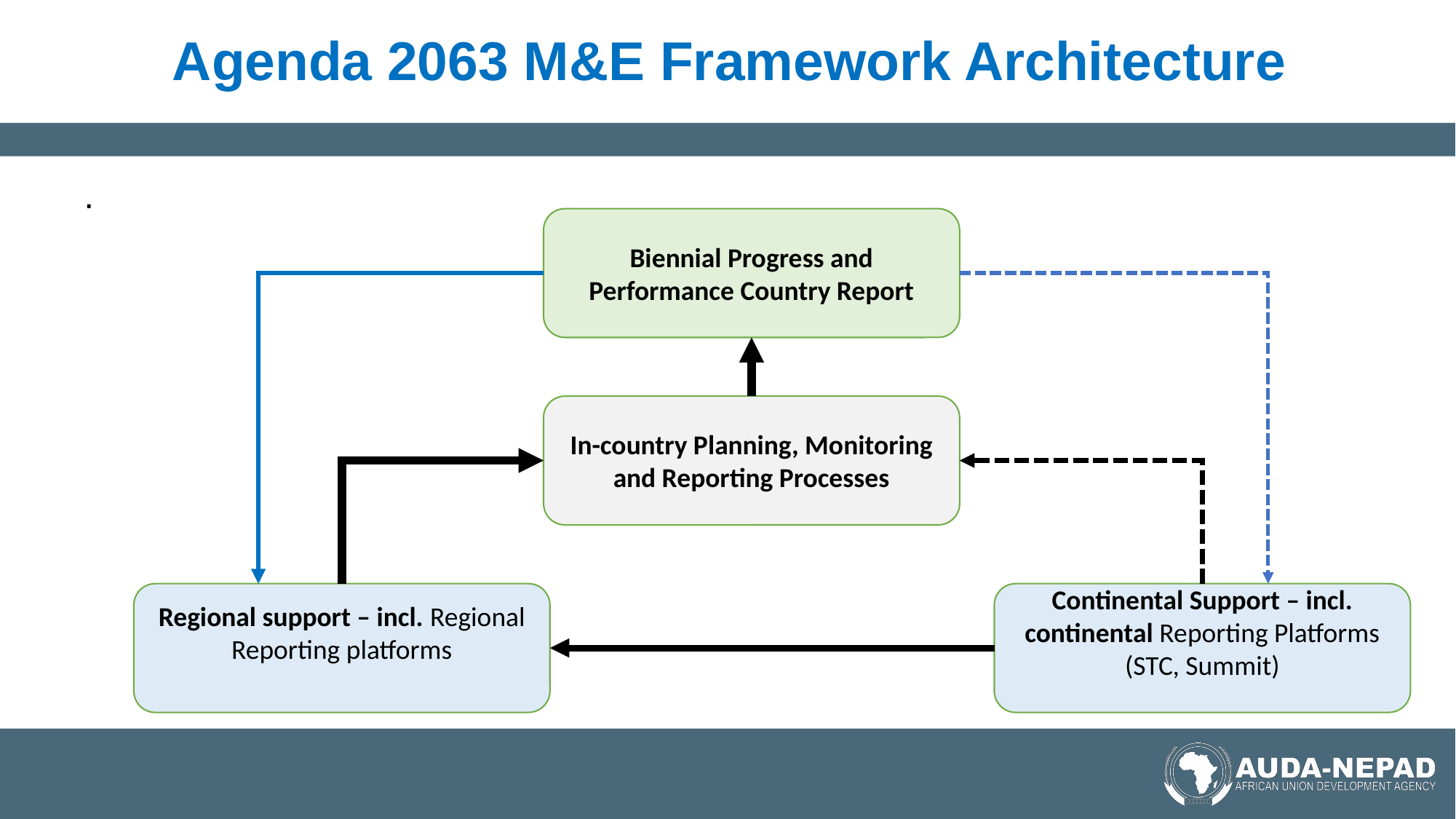

# Agenda 2063 M&E Framework Architecture
.
Biennial Progress and Performance Country Report
In-country Planning, Monitoring and Reporting Processes
Regional support – incl. Regional Reporting platforms

Continental Support – incl. continental Reporting Platforms (STC, Summit)